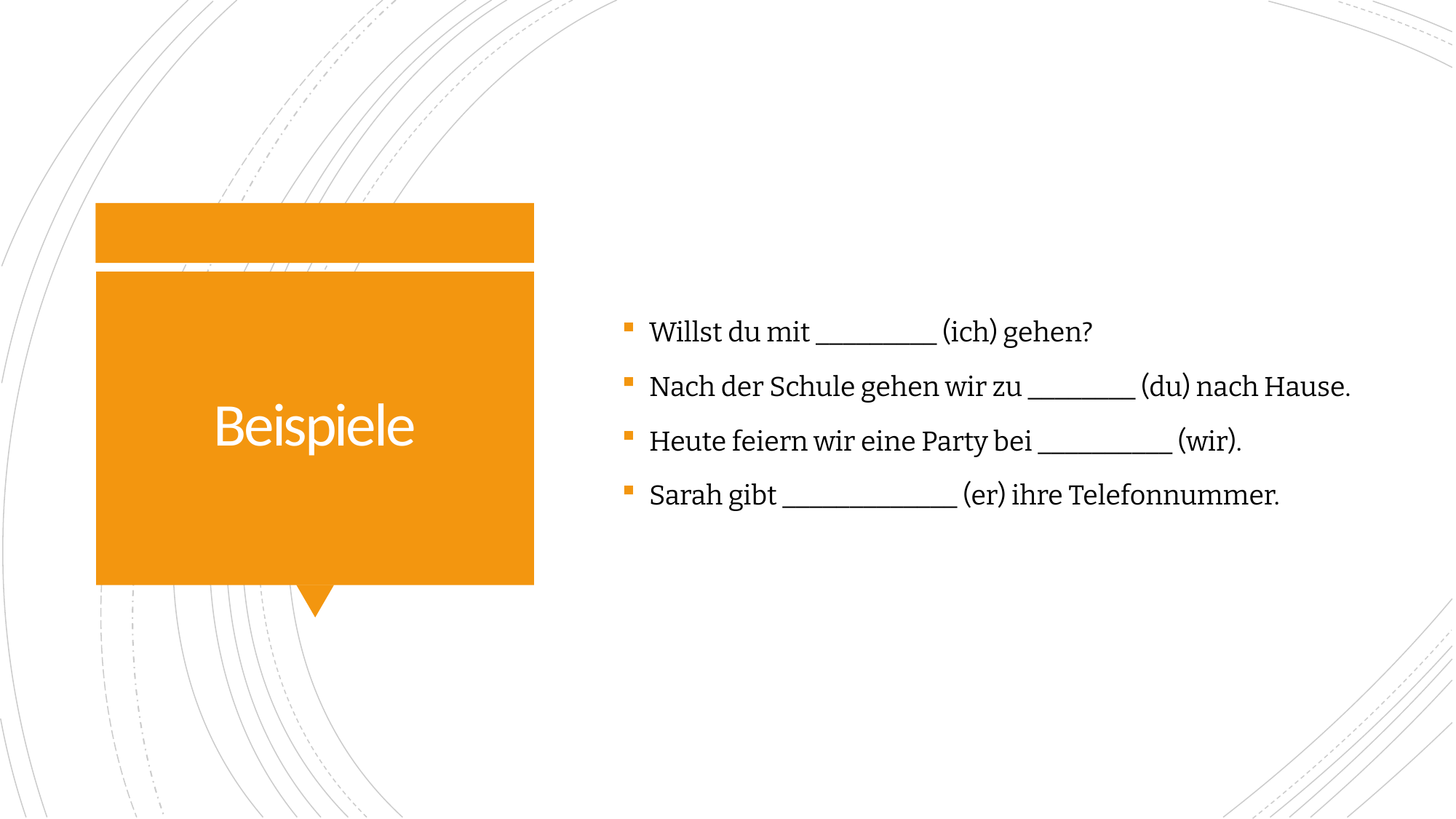

Willst du mit _________ (ich) gehen?
Nach der Schule gehen wir zu ________ (du) nach Hause.
Heute feiern wir eine Party bei __________ (wir).
Sarah gibt _____________ (er) ihre Telefonnummer.
# Beispiele